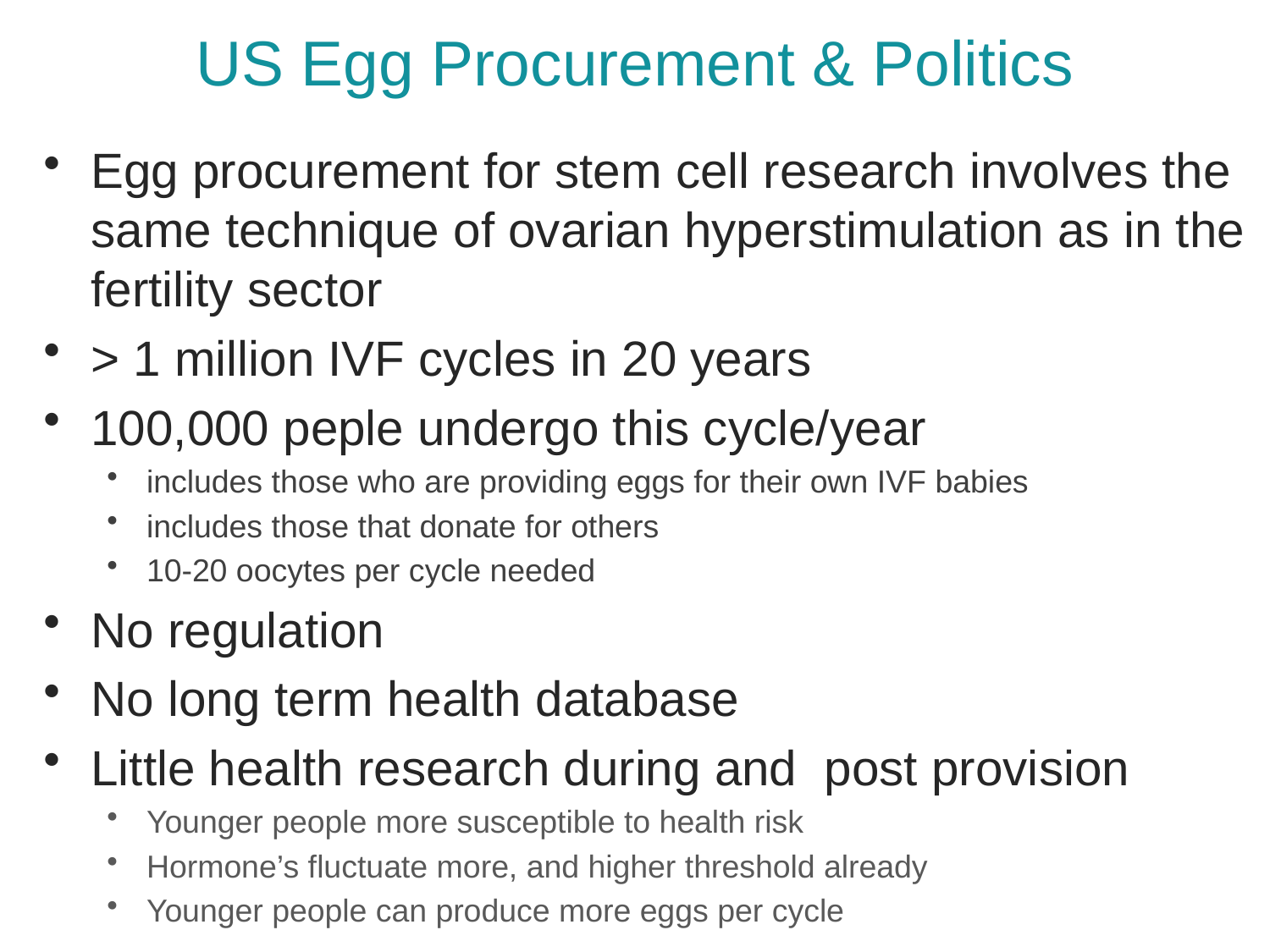

# US Egg Procurement & Politics
Egg procurement for stem cell research involves the same technique of ovarian hyperstimulation as in the fertility sector
> 1 million IVF cycles in 20 years
100,000 peple undergo this cycle/year
includes those who are providing eggs for their own IVF babies
includes those that donate for others
10-20 oocytes per cycle needed
No regulation
No long term health database
Little health research during and  post provision
Younger people more susceptible to health risk
Hormone’s fluctuate more, and higher threshold already
Younger people can produce more eggs per cycle